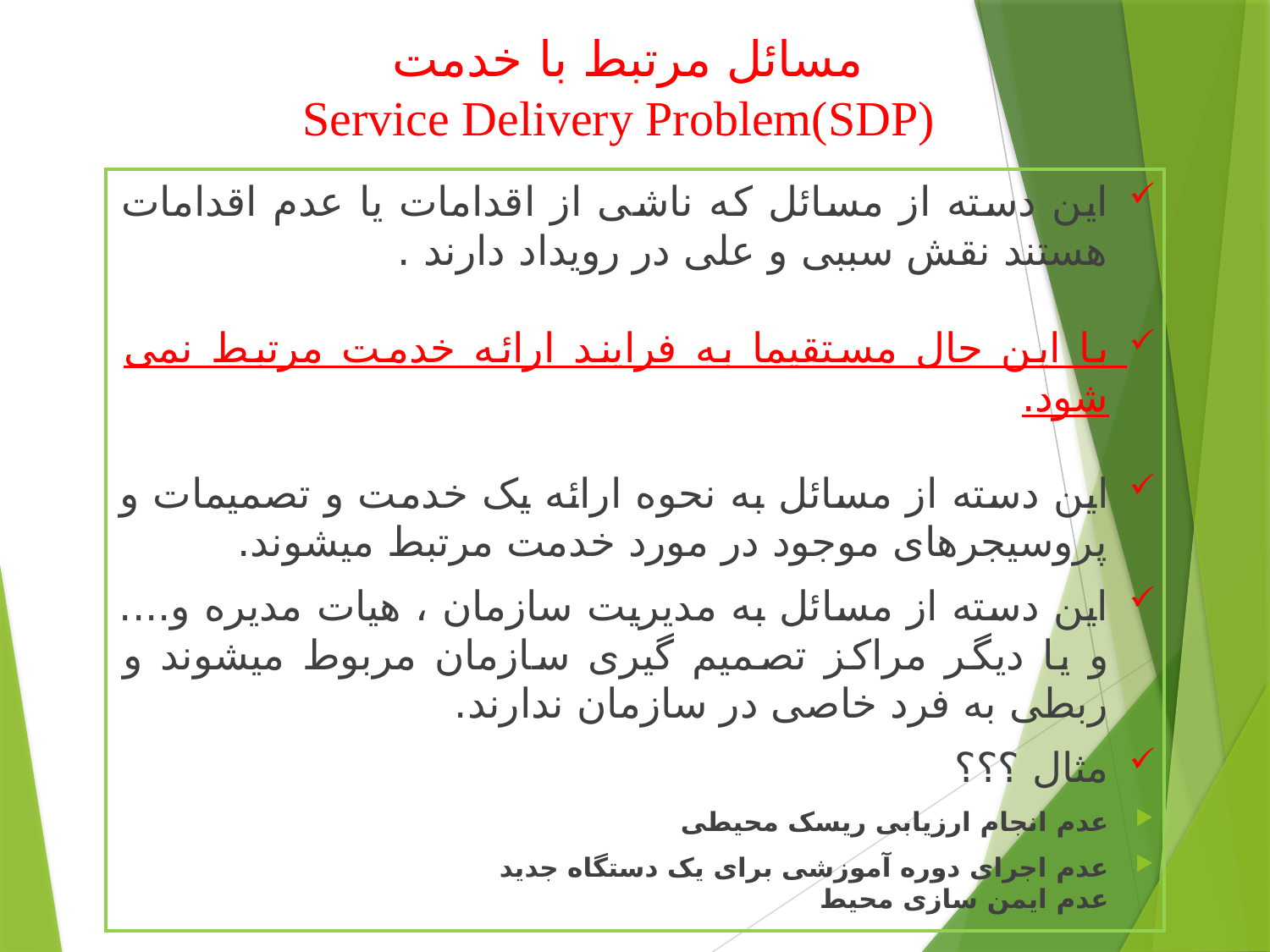

# مسائل مرتبط با خدمت Service Delivery Problem(SDP)
این دسته از مسائل که ناشی از اقدامات یا عدم اقدامات هستند نقش سببی و علی در رویداد دارند .

با این حال مستقیما به فرایند ارائه خدمت مرتبط نمی شود.

این دسته از مسائل به نحوه ارائه یک خدمت و تصمیمات و پروسیجرهای موجود در مورد خدمت مرتبط میشوند.
این دسته از مسائل به مدیریت سازمان ، هیات مدیره و.... و یا دیگر مراکز تصمیم گیری سازمان مربوط میشوند و ربطی به فرد خاصی در سازمان ندارند.
مثال ؟؟؟
عدم انجام ارزیابی ریسک محیطی
عدم اجرای دوره آموزشی برای یک دستگاه جدید
عدم ایمن سازی محیط